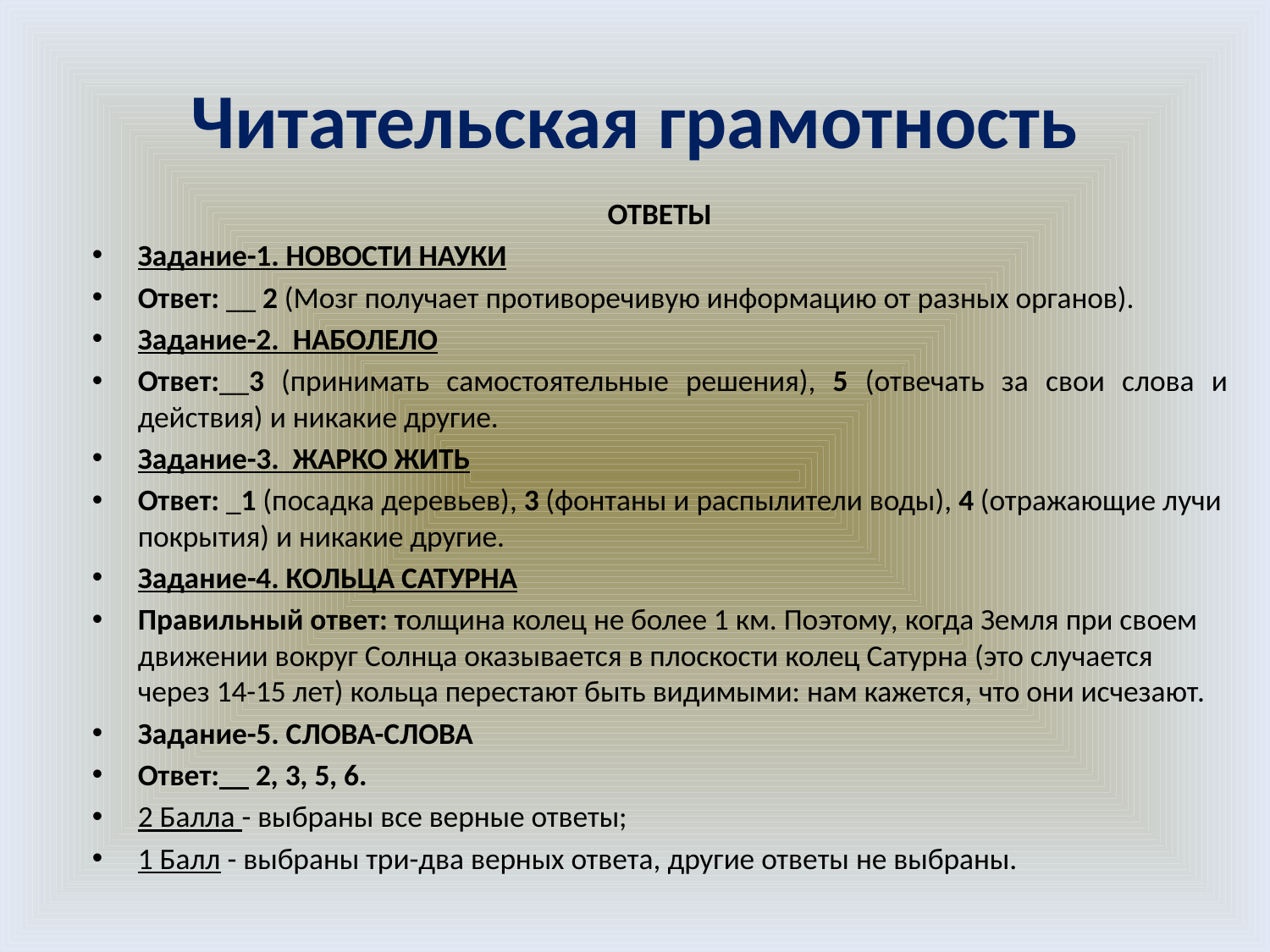

# Читательская грамотность
ОТВЕТЫ
Задание-1. НОВОСТИ НАУКИ
Ответ: __ 2 (Мозг получает противоречивую информацию от разных органов).
Задание-2.  НАБОЛЕЛО
Ответ:__3 (принимать самостоятельные решения), 5 (отвечать за свои слова и действия) и никакие другие.
Задание-3.  ЖАРКО ЖИТЬ
Ответ: _1 (посадка деревьев), 3 (фонтаны и распылители воды), 4 (отражающие лучи покрытия) и никакие другие.
Задание-4. КОЛЬЦА САТУРНА
Правильный ответ: толщина колец не более 1 км. Поэтому, когда Земля при своем движении вокруг Солнца оказывается в плоскости колец Сатурна (это случается через 14-15 лет) кольца перестают быть видимыми: нам кажется, что они исчезают.
Задание-5. СЛОВА-СЛОВА
Ответ:__ 2, 3, 5, 6.
2 Балла - выбраны все верные ответы;
1 Балл - выбраны три-два верных ответа, другие ответы не выбраны.